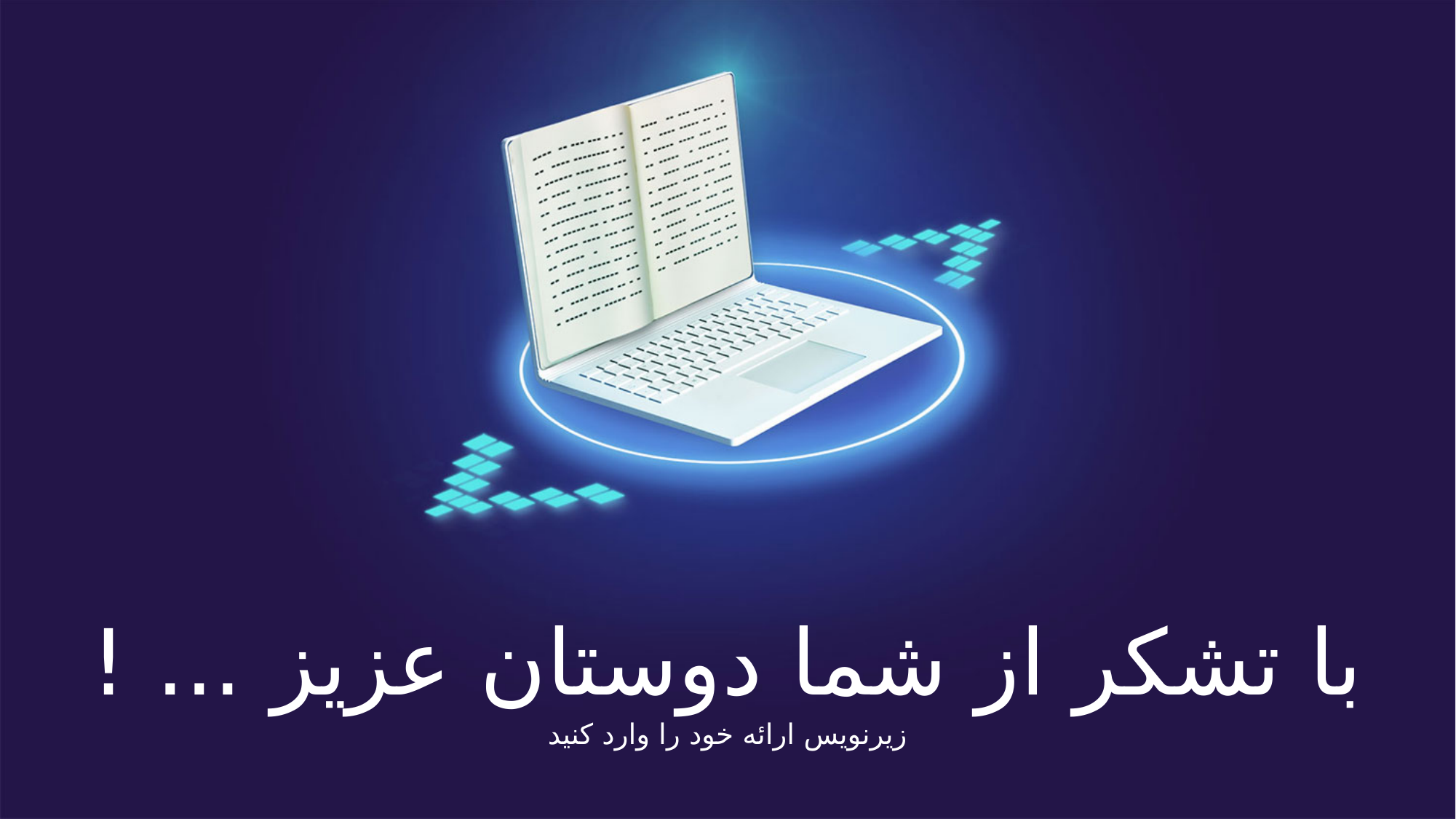

با تشکر از شما دوستان عزیز ... !
زیرنویس ارائه خود را وارد کنید